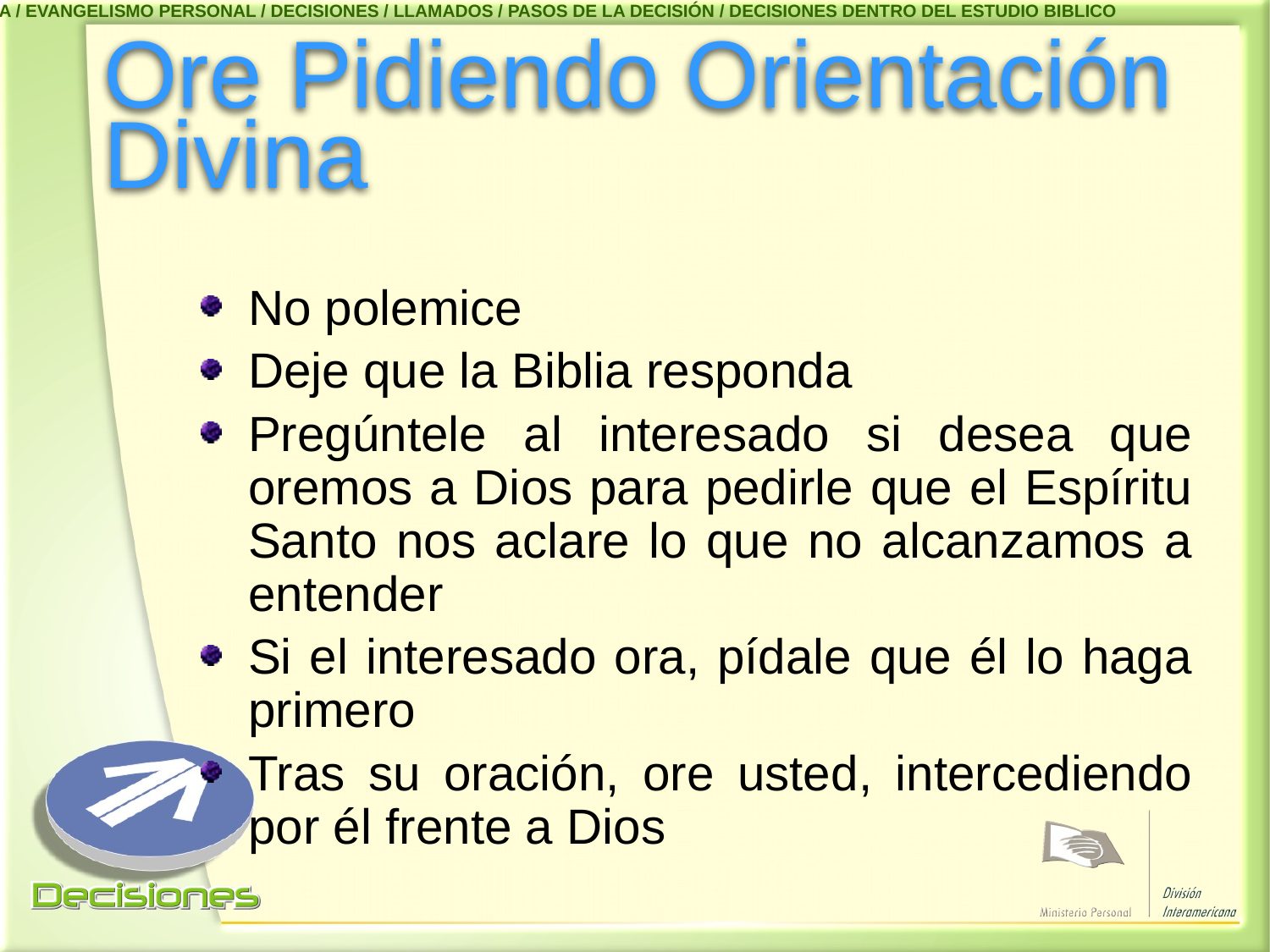

IASD / DIA / EVANGELISMO PERSONAL / DECISIONES / LLAMADOS / PASOS DE LA DECISIÓN / DECISIONES DENTRO DEL ESTUDIO BIBLICO
# Ore Pidiendo Orientación Divina
No polemice
Deje que la Biblia responda
Pregúntele al interesado si desea que oremos a Dios para pedirle que el Espíritu Santo nos aclare lo que no alcanzamos a entender
Si el interesado ora, pídale que él lo haga primero
Tras su oración, ore usted, intercediendo por él frente a Dios